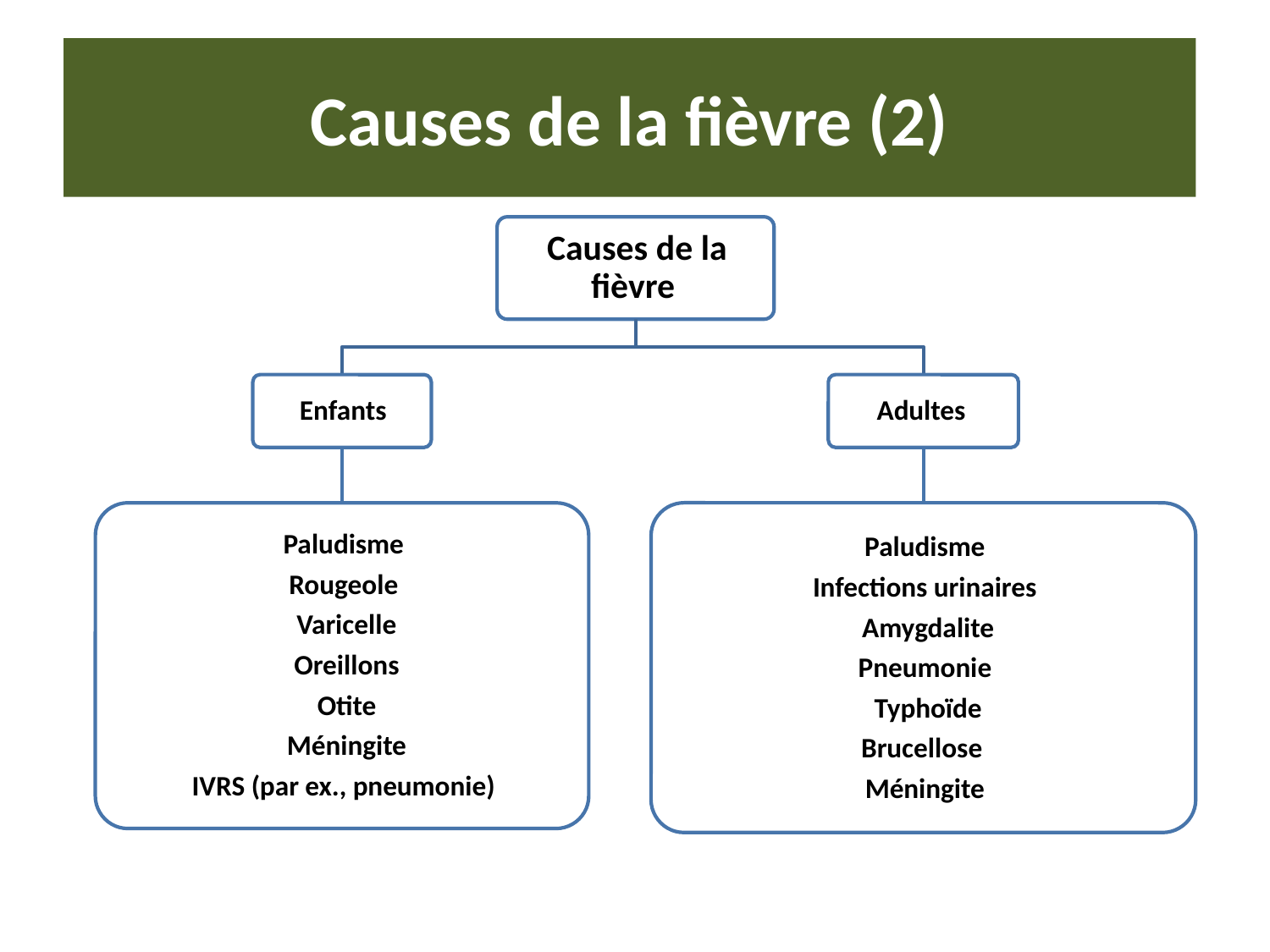

# Causes de la fièvre (2)
Causes de la fièvre
Enfants
Paludisme
Rougeole
Varicelle
Oreillons
Otite
Méningite
IVRS (par ex., pneumonie)
Adultes

Paludisme
Infections urinaires
Amygdalite
Pneumonie
Typhoïde
Brucellose
Méningite